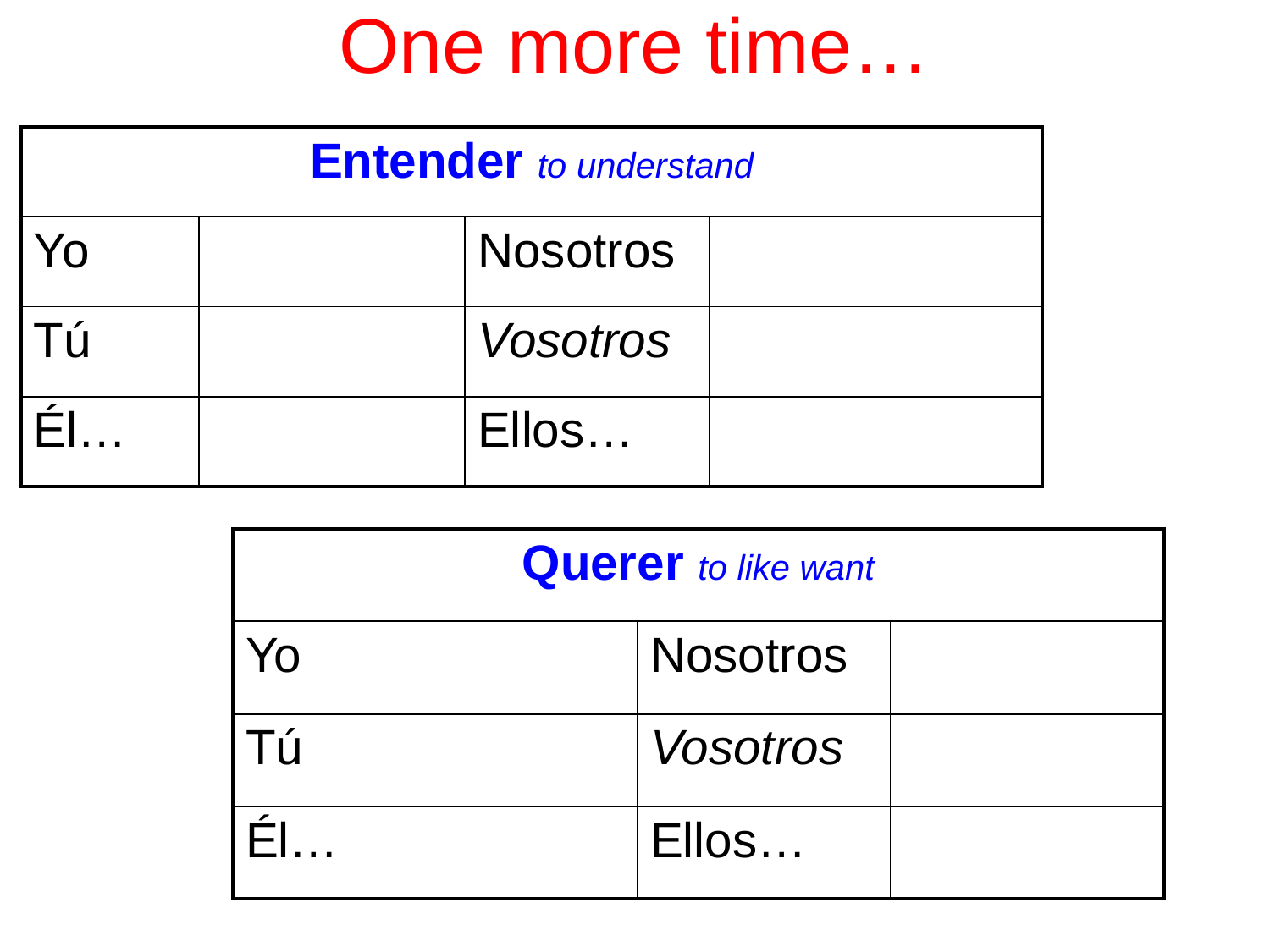

One more time…
| Entender to understand |  |  |  |
| --- | --- | --- | --- |
| Yo |  | Nosotros |  |
| Tú |  | Vosotros |  |
| Él… |  | Ellos… |  |
| Querer to like want |  |  |  |
| --- | --- | --- | --- |
| Yo |  | Nosotros |  |
| Tú |  | Vosotros |  |
| Él… |  | Ellos… |  |